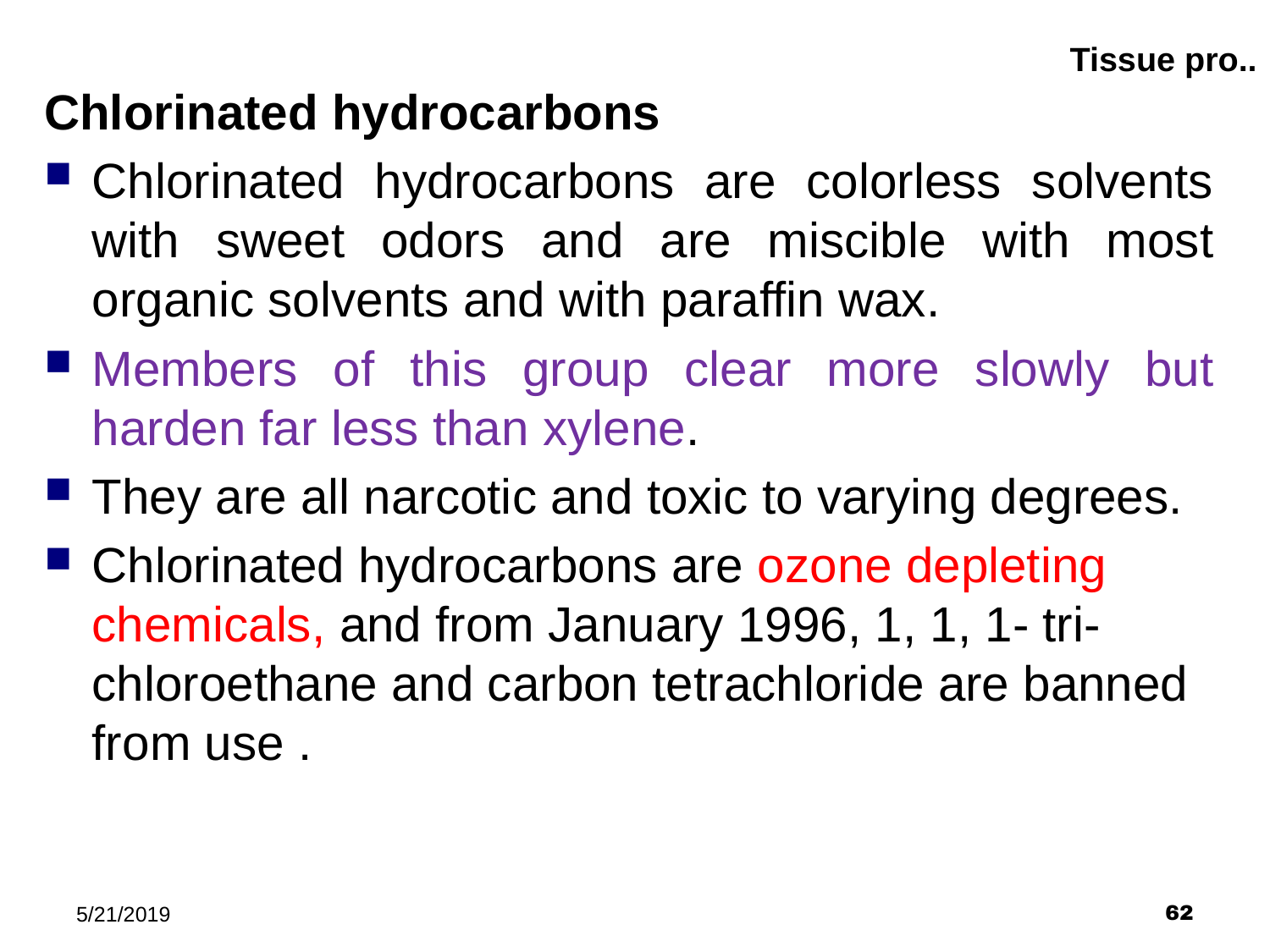

# Tissue pro..
Chlorinated hydrocarbons
Chlorinated hydrocarbons are colorless solvents with sweet odors and are miscible with most organic solvents and with paraffin wax.
Members of this group clear more slowly but harden far less than xylene.
They are all narcotic and toxic to varying degrees.
Chlorinated hydrocarbons are ozone depleting chemicals, and from January 1996, 1, 1, 1- tri-chloroethane and carbon tetrachloride are banned from use .

5/21/2019
62